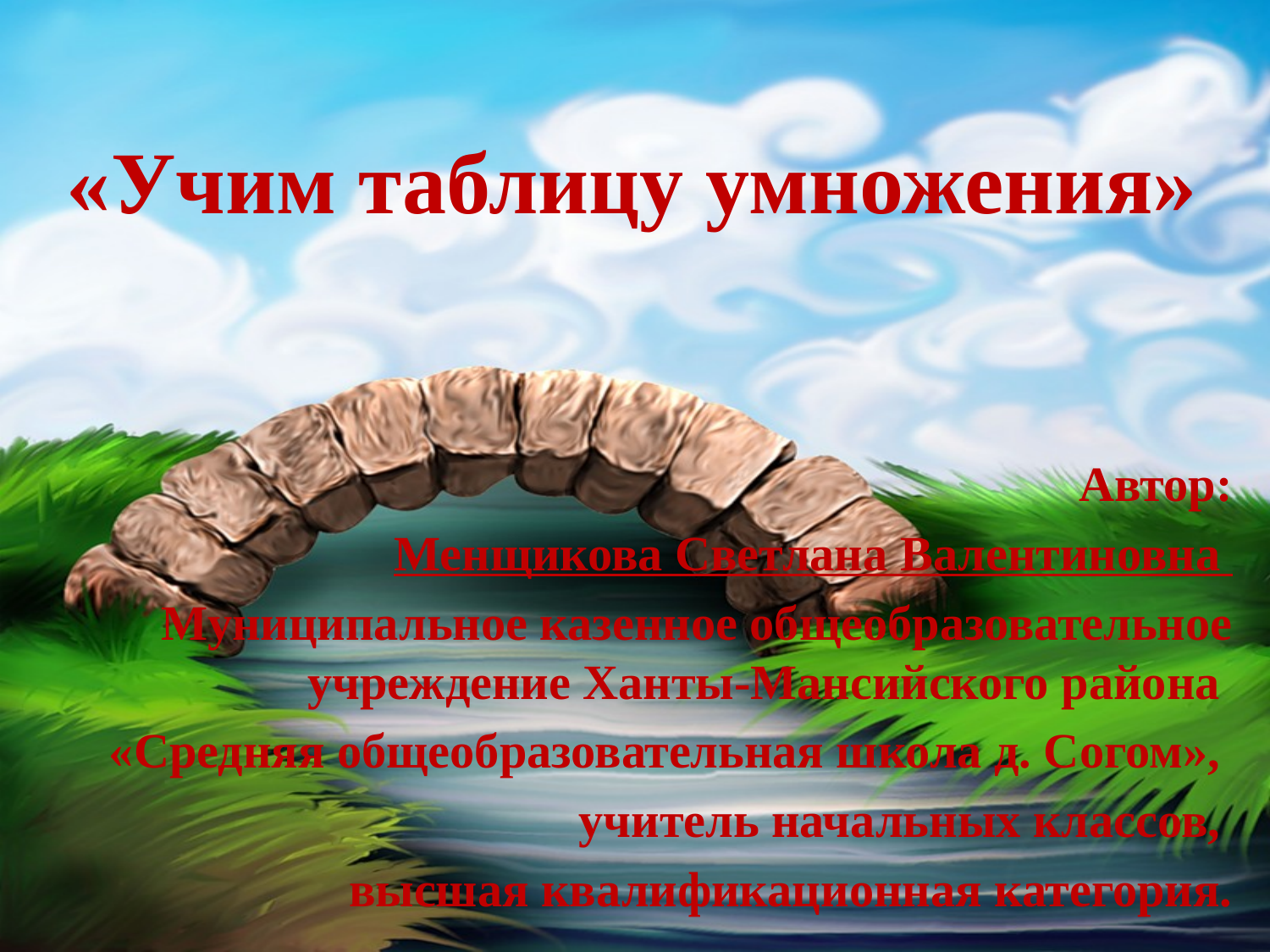

# «Учим таблицу умножения»
Автор:
Менщикова Светлана Валентиновна
Муниципальное казенное общеобразовательное учреждение Ханты-Мансийского района
«Средняя общеобразовательная школа д. Согом»,
учитель начальных классов,
высшая квалификационная категория.